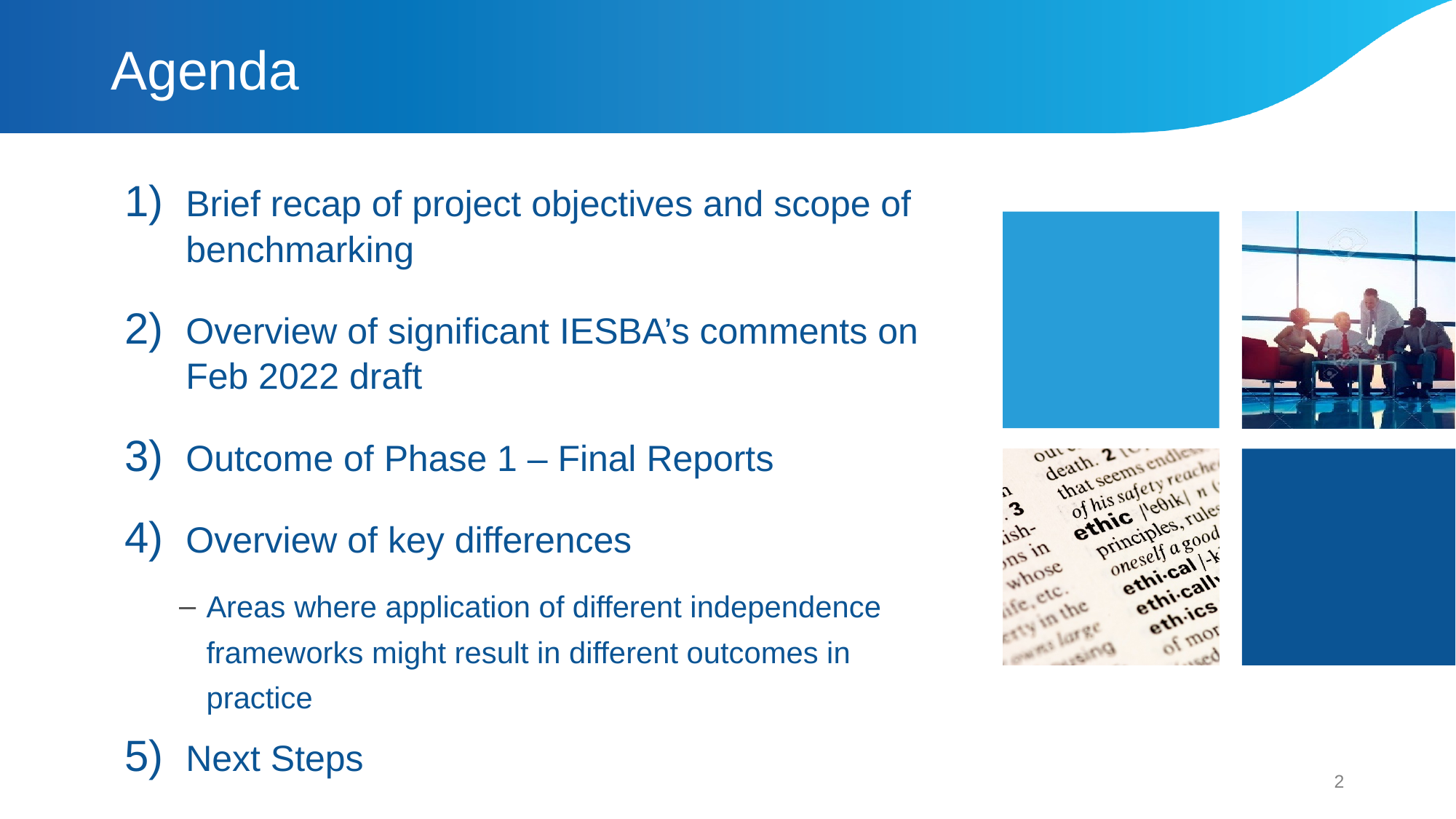

# Agenda
Brief recap of project objectives and scope of benchmarking
Overview of significant IESBA’s comments on Feb 2022 draft
Outcome of Phase 1 – Final Reports
Overview of key differences
Areas where application of different independence frameworks might result in different outcomes in practice
Next Steps
2